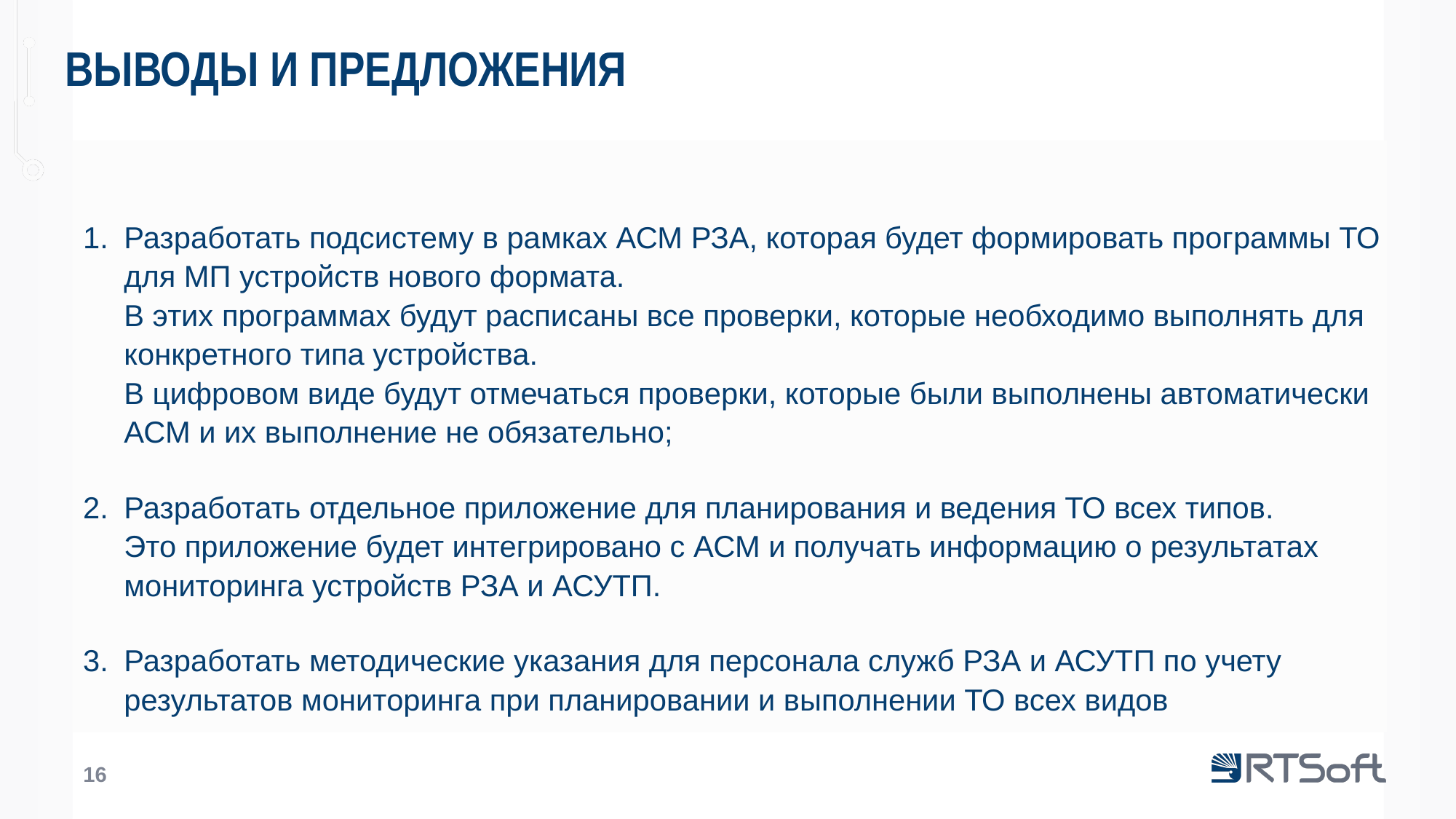

# Выводы и предложения
Разработать подсистему в рамках АСМ РЗА, которая будет формировать программы ТО для МП устройств нового формата.
В этих программах будут расписаны все проверки, которые необходимо выполнять для конкретного типа устройства.
В цифровом виде будут отмечаться проверки, которые были выполнены автоматически АСМ и их выполнение не обязательно;
Разработать отдельное приложение для планирования и ведения ТО всех типов.
Это приложение будет интегрировано с АСМ и получать информацию о результатах мониторинга устройств РЗА и АСУТП.
Разработать методические указания для персонала служб РЗА и АСУТП по учету результатов мониторинга при планировании и выполнении ТО всех видов
16